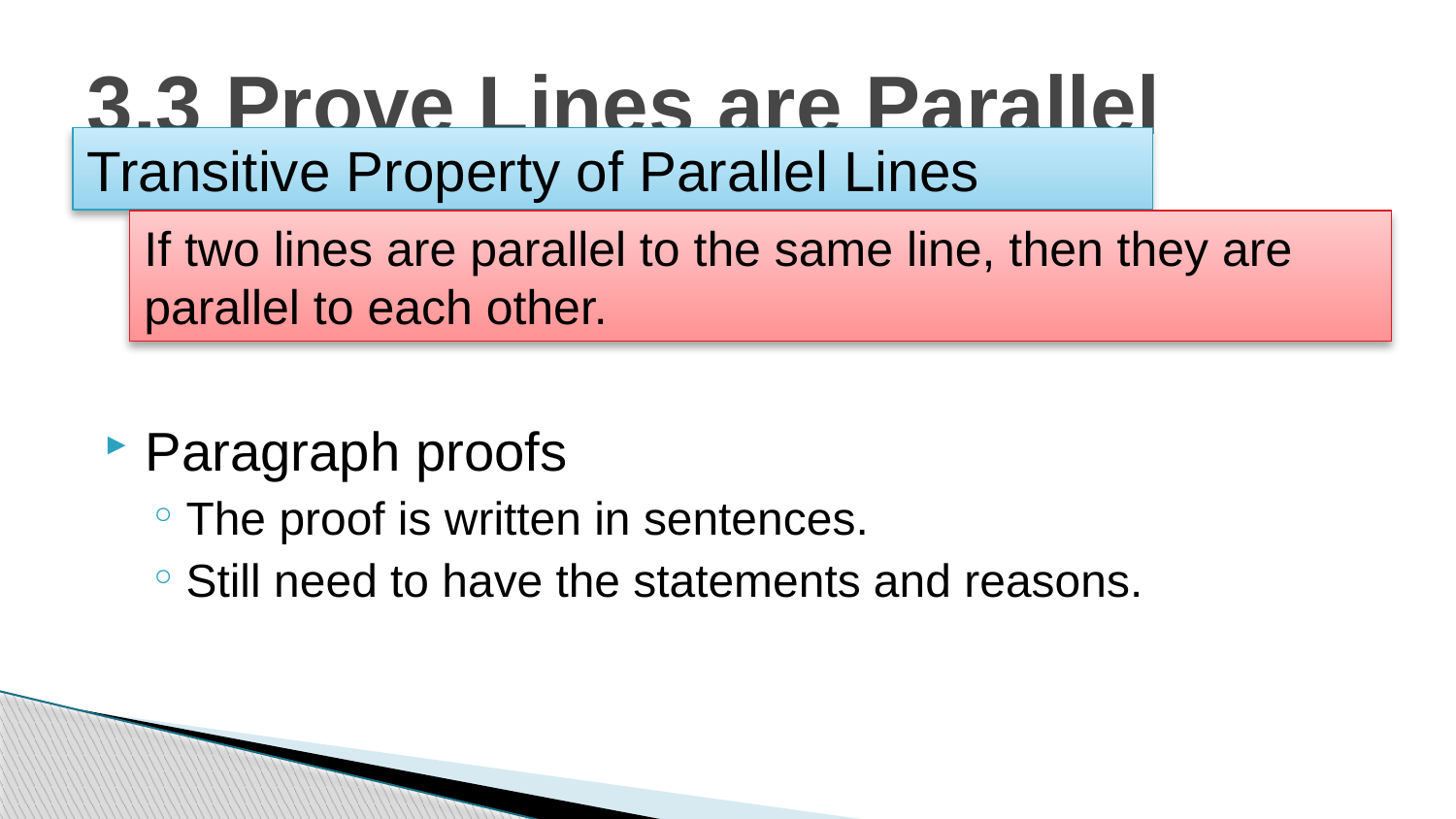

# 3.3 Prove Lines are Parallel
Transitive Property of Parallel Lines
If two lines are parallel to the same line, then they are parallel to each other.
Paragraph proofs
The proof is written in sentences.
Still need to have the statements and reasons.